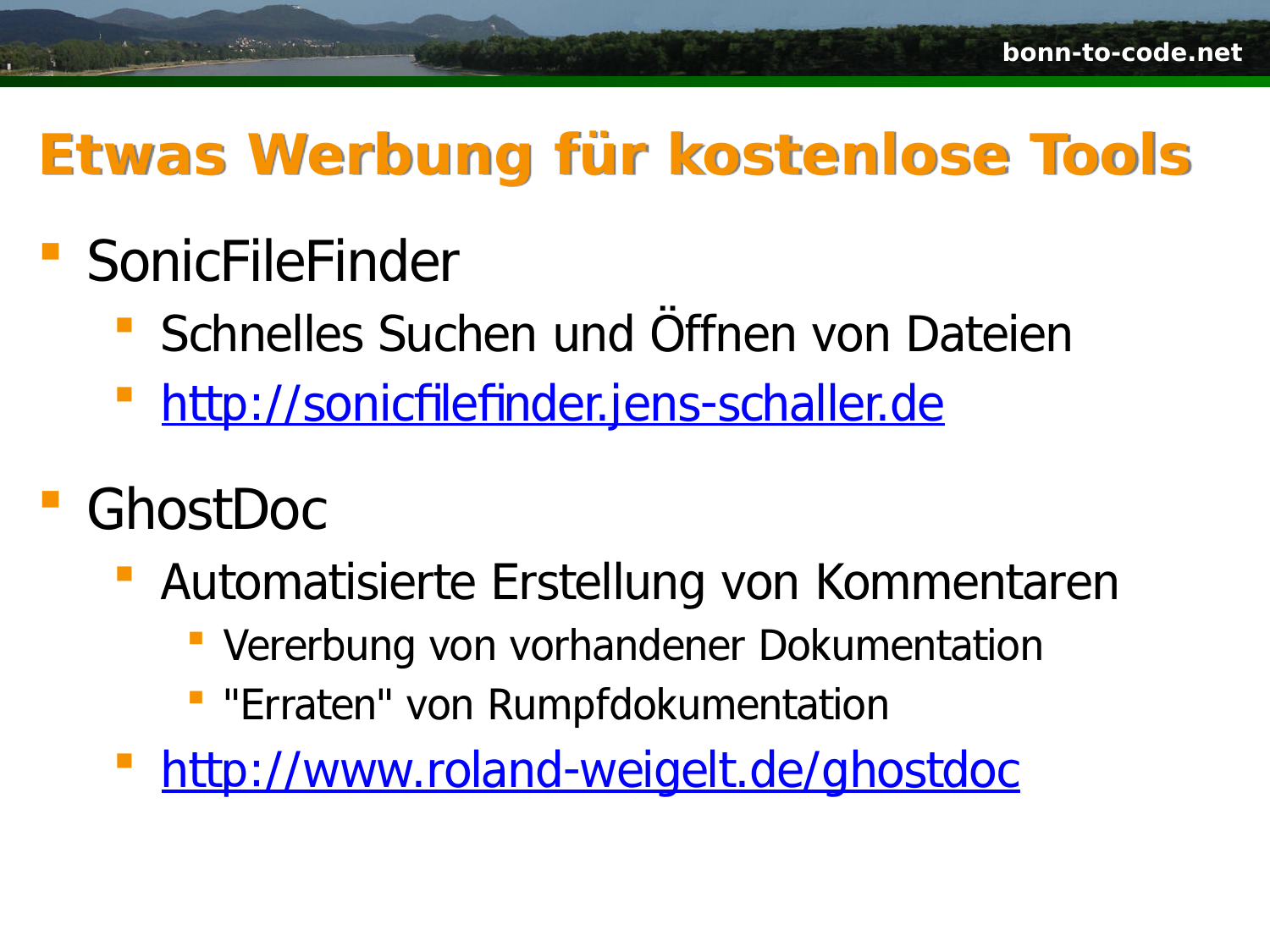

# Etwas Werbung für kostenlose Tools
SonicFileFinder
Schnelles Suchen und Öffnen von Dateien
http://sonicfilefinder.jens-schaller.de
GhostDoc
Automatisierte Erstellung von Kommentaren
Vererbung von vorhandener Dokumentation
"Erraten" von Rumpfdokumentation
http://www.roland-weigelt.de/ghostdoc